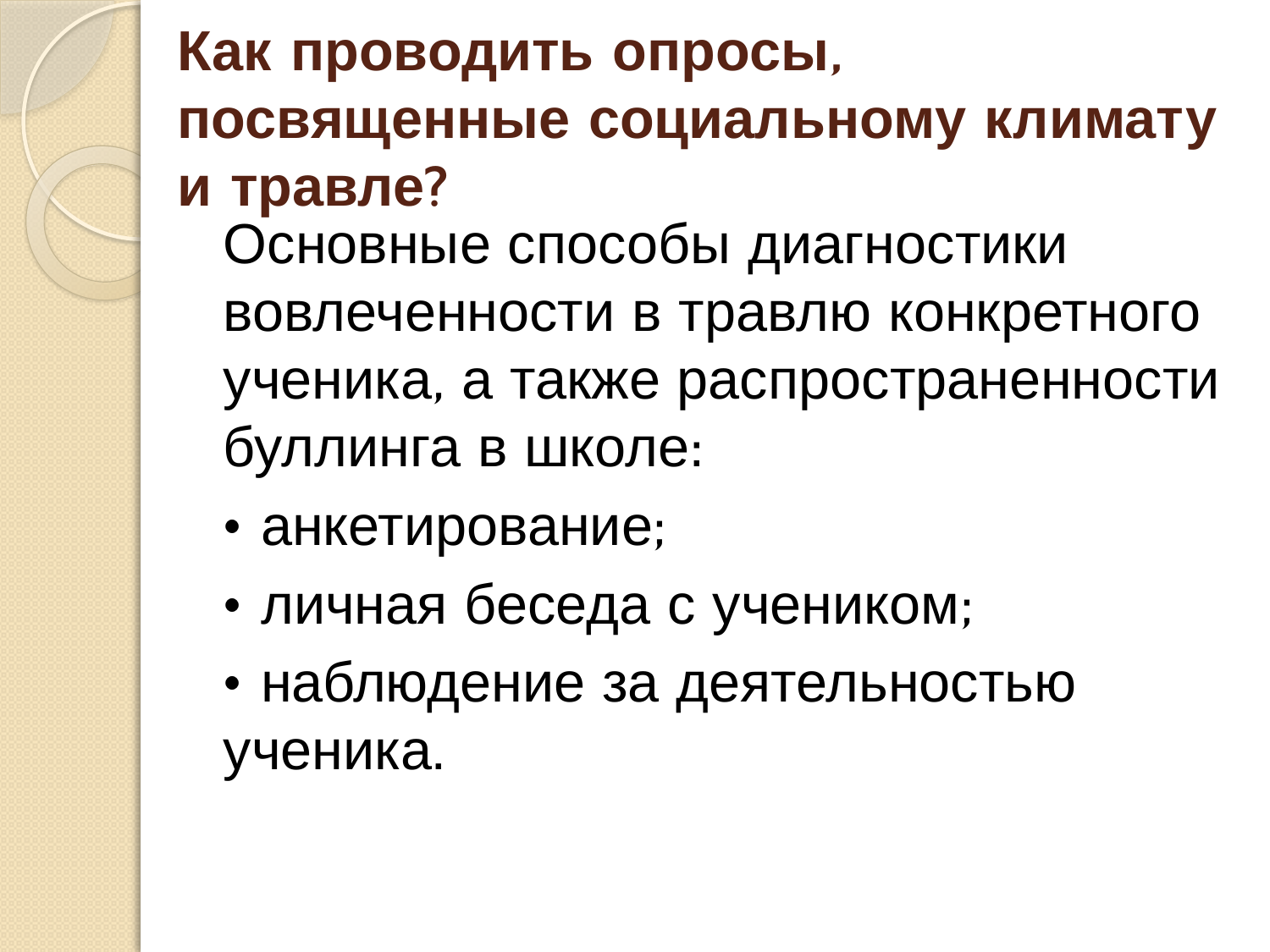

# Как проводить опросы, посвященные социальному климату и травле?
Основные способы диагностики вовлеченности в травлю конкретного ученика, а также распространенности буллинга в школе:
• анкетирование;
• личная беседа с учеником;
• наблюдение за деятельностью ученика.